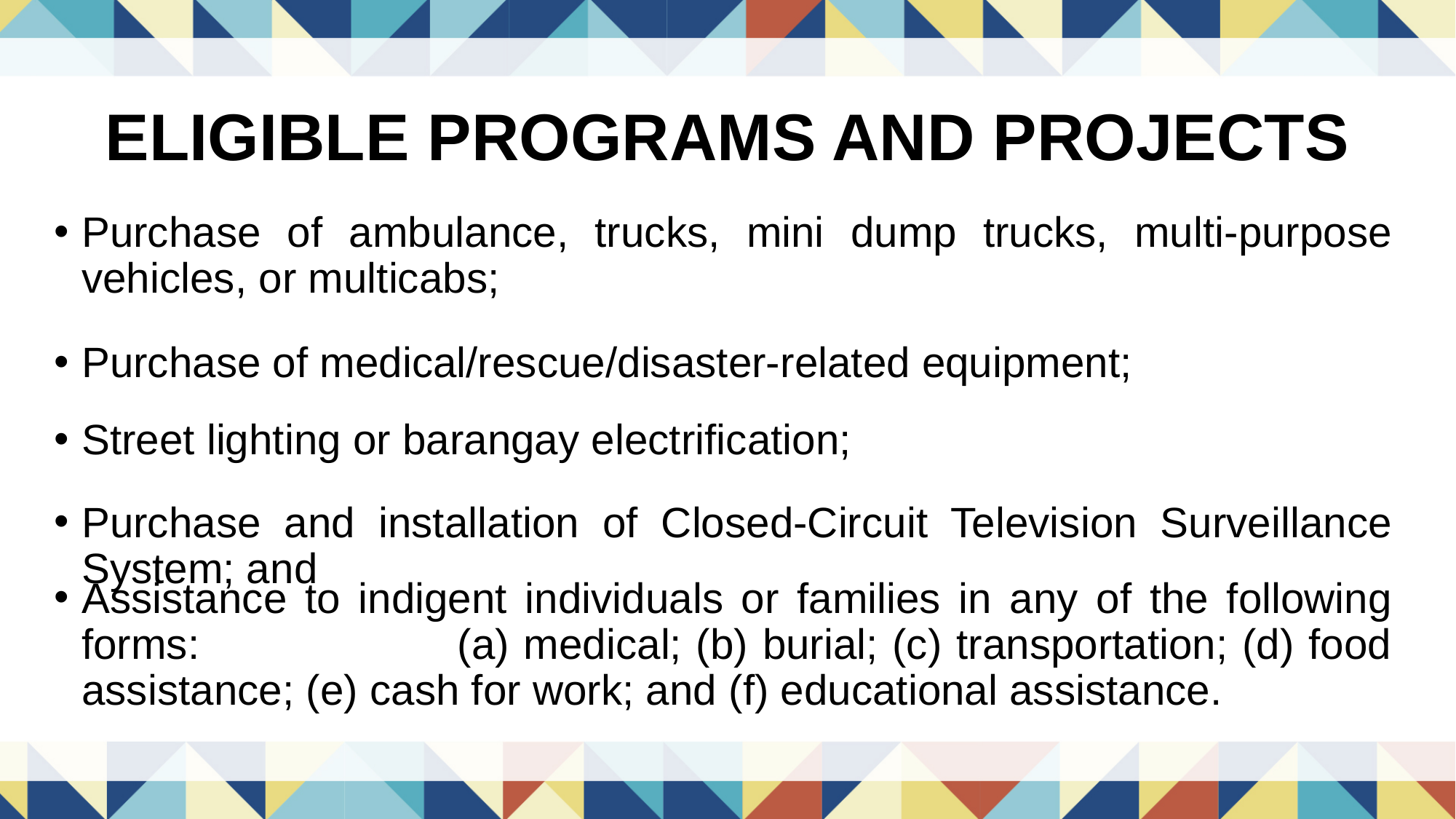

ELIGIBLE PROGRAMS AND PROJECTS
Purchase of ambulance, trucks, mini dump trucks, multi-purpose vehicles, or multicabs;
Purchase of medical/rescue/disaster-related equipment;
Street lighting or barangay electrification;
Purchase and installation of Closed-Circuit Television Surveillance System; and
Assistance to indigent individuals or families in any of the following forms:                  (a) medical; (b) burial; (c) transportation; (d) food assistance; (e) cash for work; and (f) educational assistance.